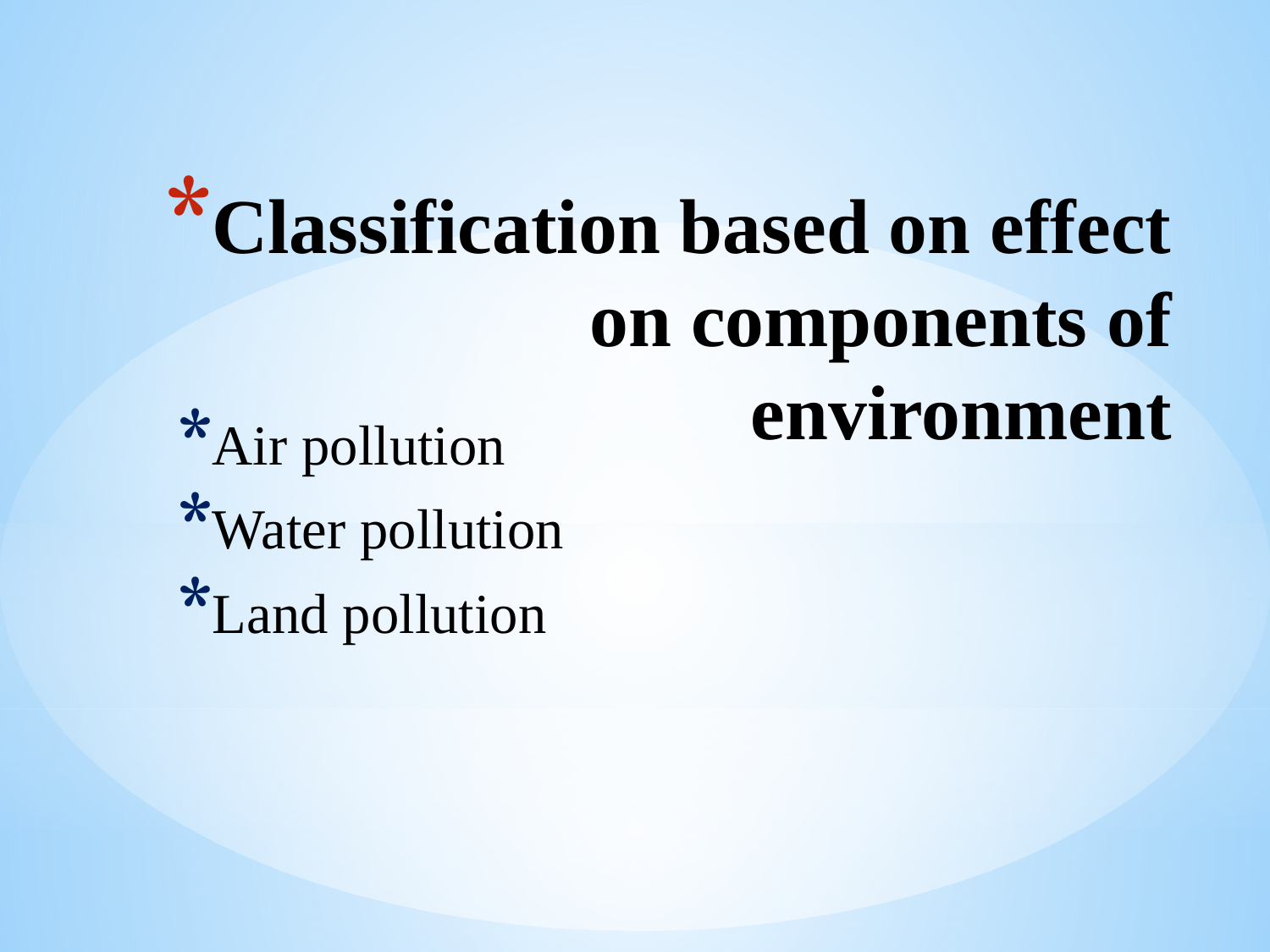

# Classification based on effect on components of environment
Air pollution
Water pollution
Land pollution